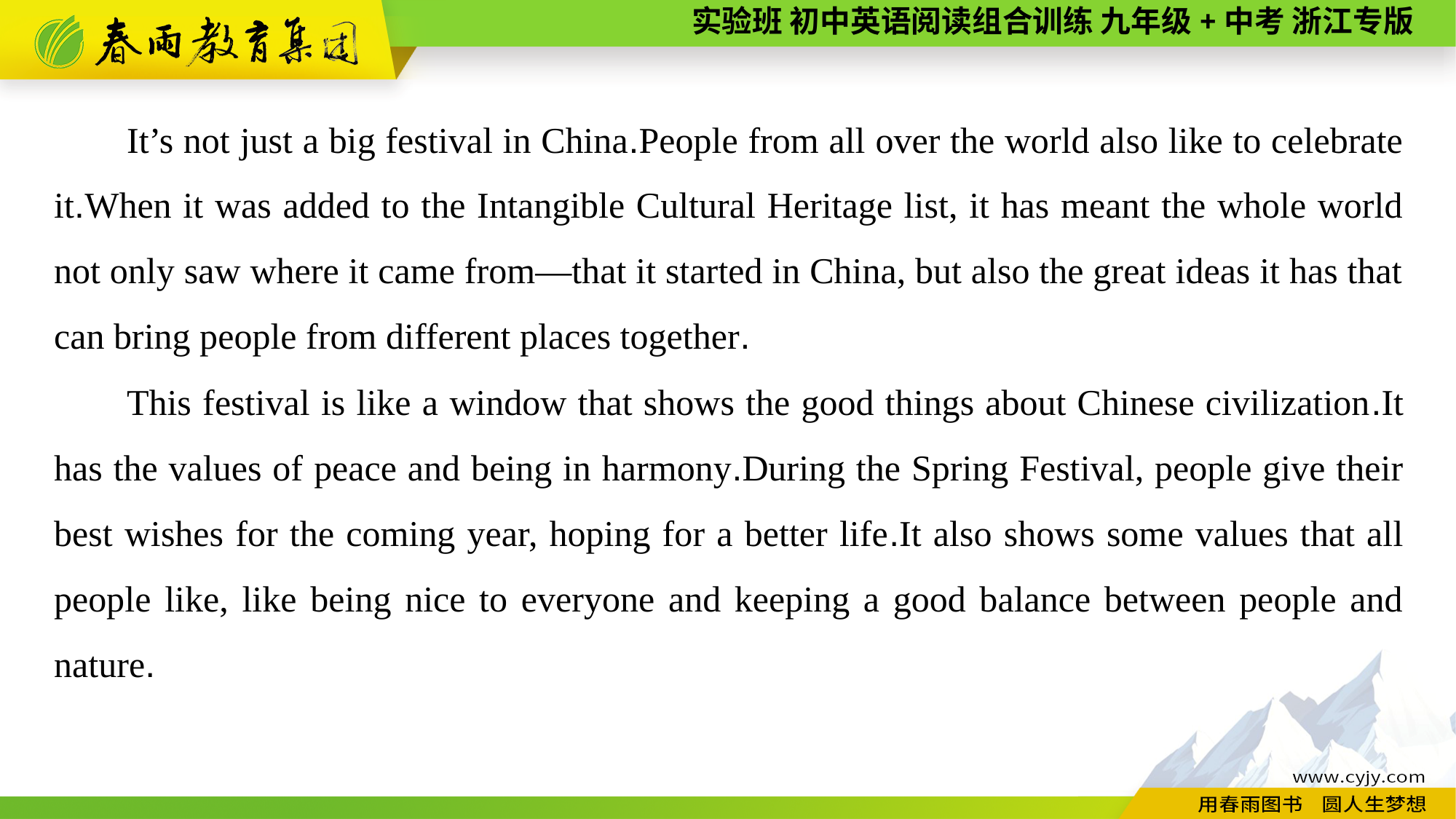

It’s not just a big festival in China.People from all over the world also like to celebrate it.When it was added to the Intangible Cultural Heritage list, it has meant the whole world not only saw where it came from—that it started in China, but also the great ideas it has that can bring people from different places together.
This festival is like a window that shows the good things about Chinese civilization.It has the values of peace and being in harmony.During the Spring Festival, people give their best wishes for the coming year, hoping for a better life.It also shows some values that all people like, like being nice to everyone and keeping a good balance between people and nature.